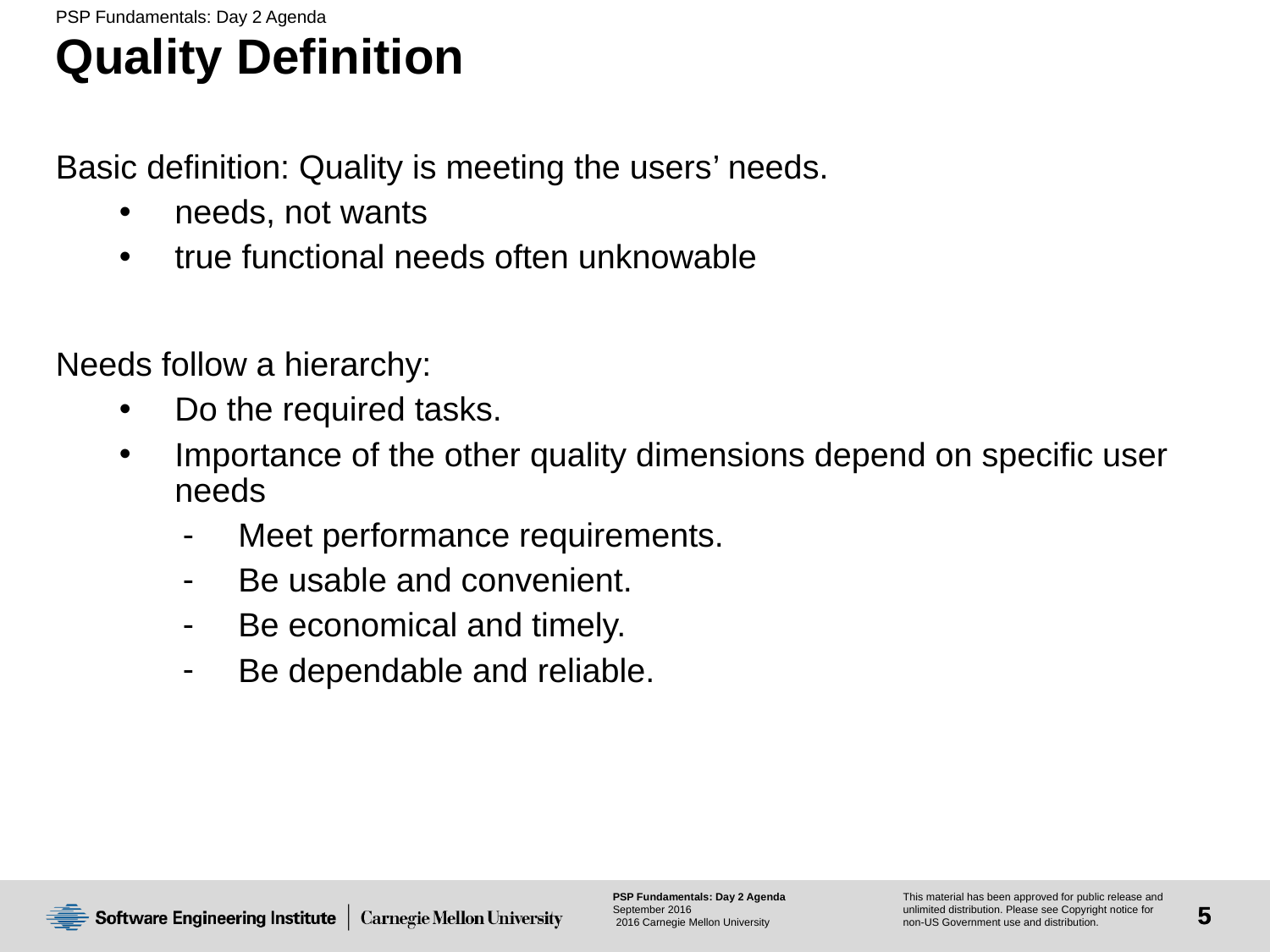

# Quality Definition
Basic definition: Quality is meeting the users’ needs.
needs, not wants
true functional needs often unknowable

Needs follow a hierarchy:
Do the required tasks.
Importance of the other quality dimensions depend on specific user needs
Meet performance requirements.
Be usable and convenient.
Be economical and timely.
Be dependable and reliable.